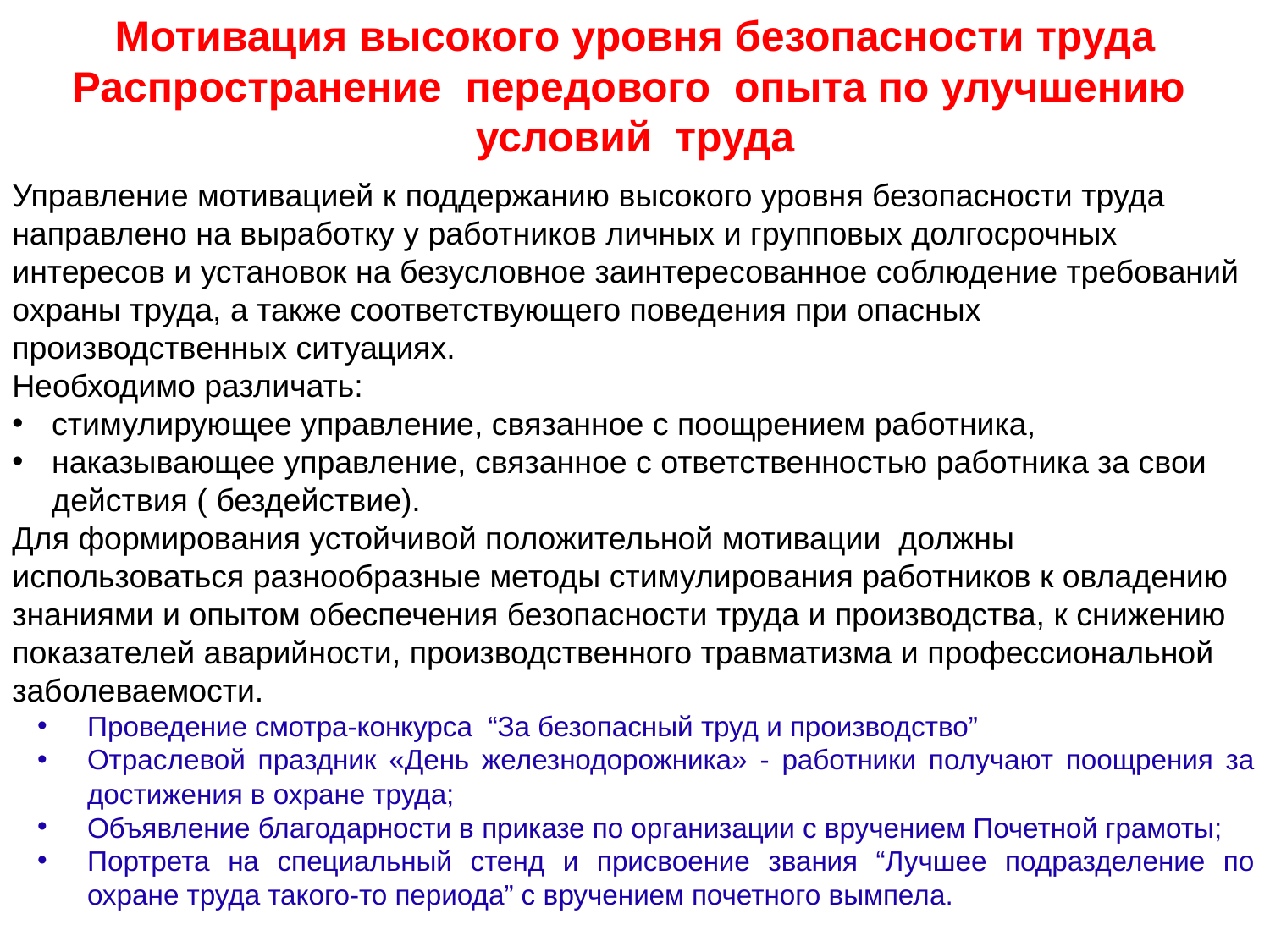

Мотивация высокого уровня безопасности труда
Распространение  передового  опыта по улучшению  условий  труда
Управление мотивацией к поддержанию высокого уровня безопасности труда направлено на выработку у работников личных и групповых долгосрочных интересов и установок на безусловное заинтересованное соблюдение требований охраны труда, а также соответствующего поведения при опасных производственных ситуациях.
Необходимо различать:
стимулирующее управление, связанное с поощрением работника,
наказывающее управление, связанное с ответственностью работника за свои действия ( бездействие).
Для формирования устойчивой положительной мотивации  должны использоваться разнообразные методы стимулирования работников к овладению знаниями и опытом обеспечения безопасности труда и производства, к снижению показателей аварийности, производственного травматизма и профессиональной заболеваемости.
Проведение смотра-конкурса  “За безопасный труд и производство”
Отраслевой праздник «День железнодорожника» - работники получают поощрения за достижения в охране труда;
Объявление благодарности в приказе по организации с вручением Почетной грамоты;
Портрета на специальный стенд и присвоение звания “Лучшее подразделение по охране труда такого-то периода” с вручением почетного вымпела.